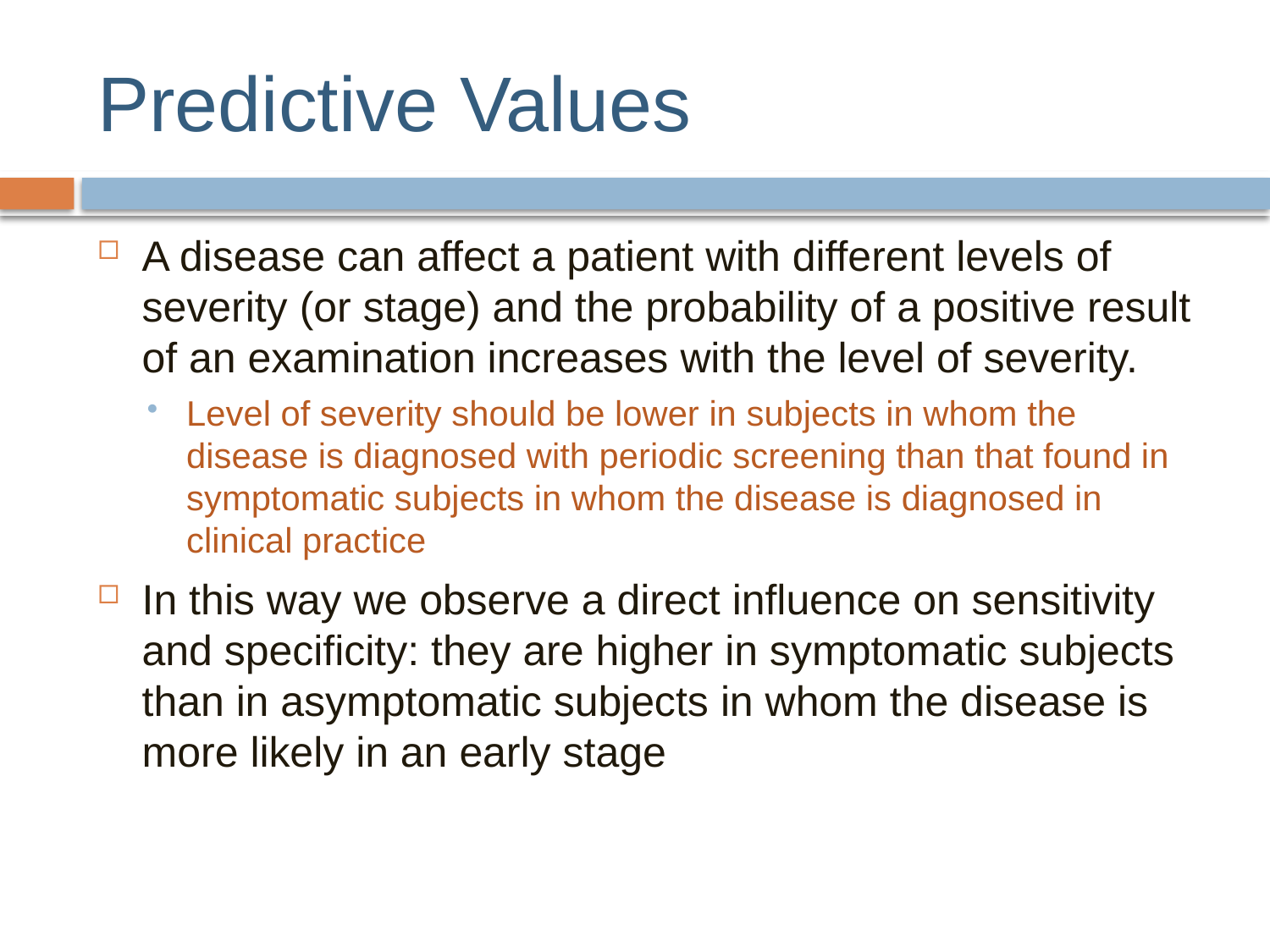

# Predictive Values
A disease can affect a patient with different levels of severity (or stage) and the probability of a positive result of an examination increases with the level of severity.
Level of severity should be lower in subjects in whom the disease is diagnosed with periodic screening than that found in symptomatic subjects in whom the disease is diagnosed in clinical practice
In this way we observe a direct influence on sensitivity and specificity: they are higher in symptomatic subjects than in asymptomatic subjects in whom the disease is more likely in an early stage